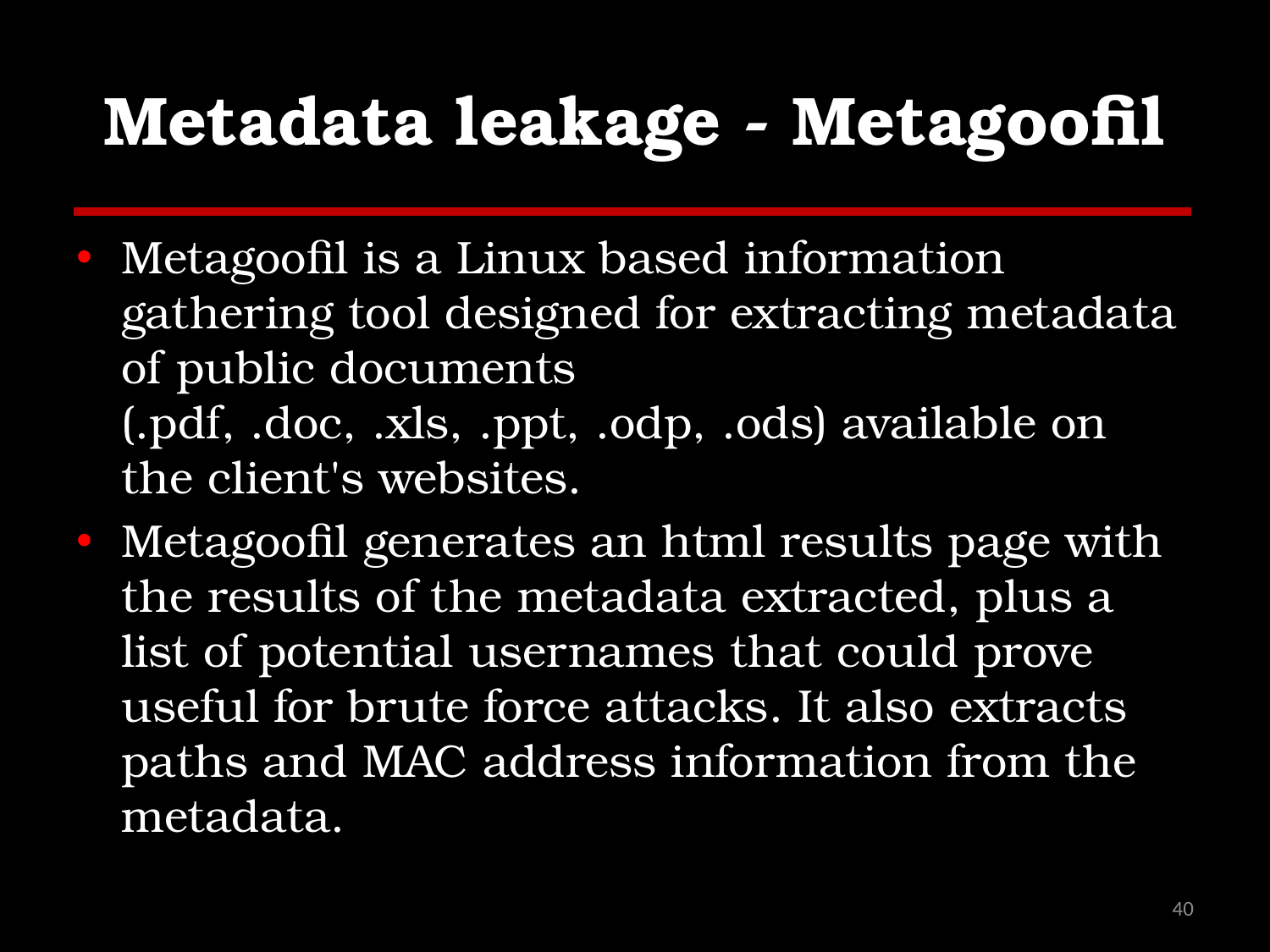

# Metadata leakage - Metagoofil
Metagoofil is a Linux based information gathering tool designed for extracting metadata of public documents (.pdf, .doc, .xls, .ppt, .odp, .ods) available on the client's websites.
Metagoofil generates an html results page with the results of the metadata extracted, plus a list of potential usernames that could prove useful for brute force attacks. It also extracts paths and MAC address information from the metadata.
40